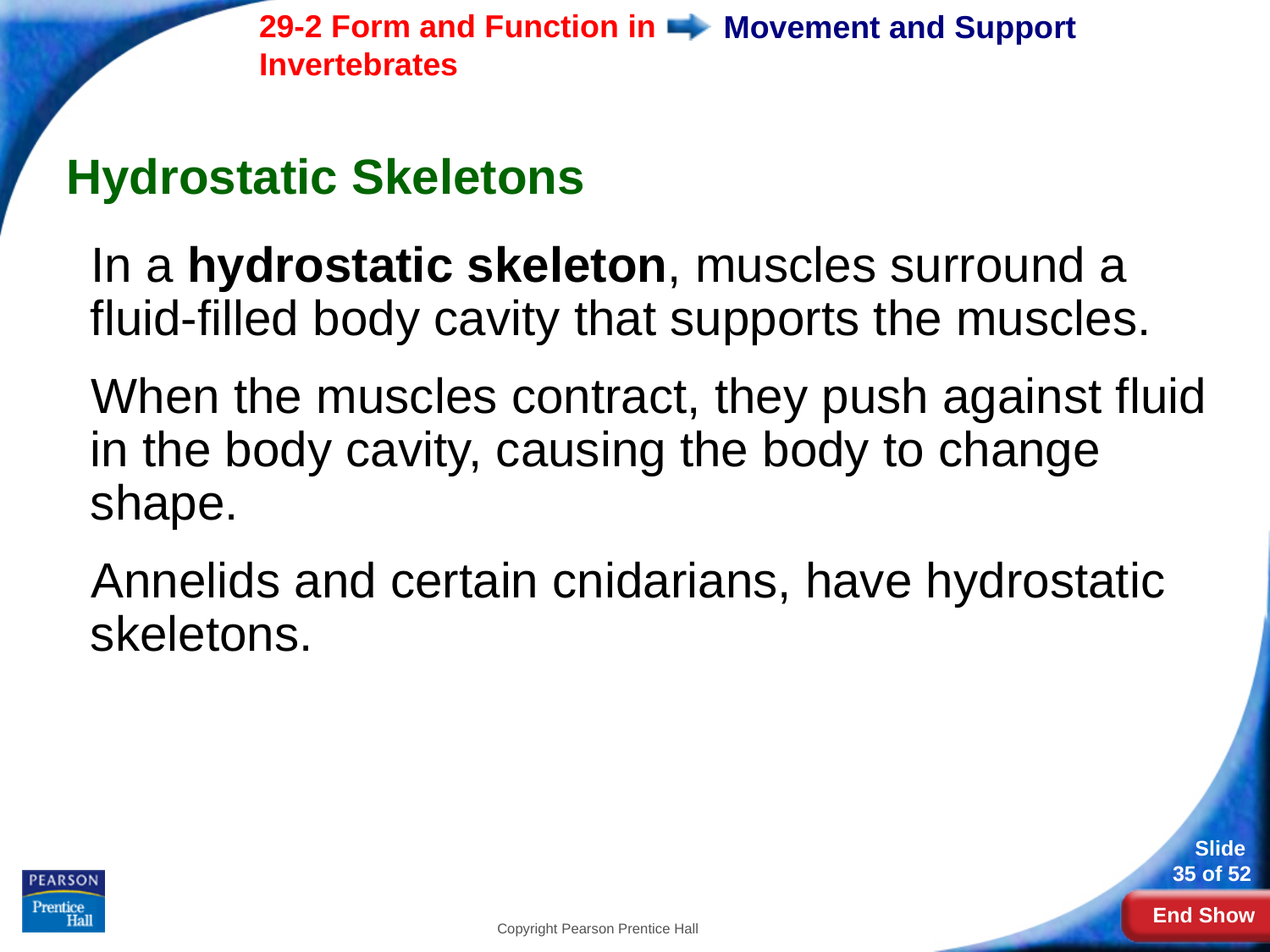

# Movement and Support
Hydrostatic Skeletons
In a hydrostatic skeleton, muscles surround a fluid-filled body cavity that supports the muscles.
When the muscles contract, they push against fluid in the body cavity, causing the body to change shape.
Annelids and certain cnidarians, have hydrostatic skeletons.

Copyright Pearson Prentice Hall